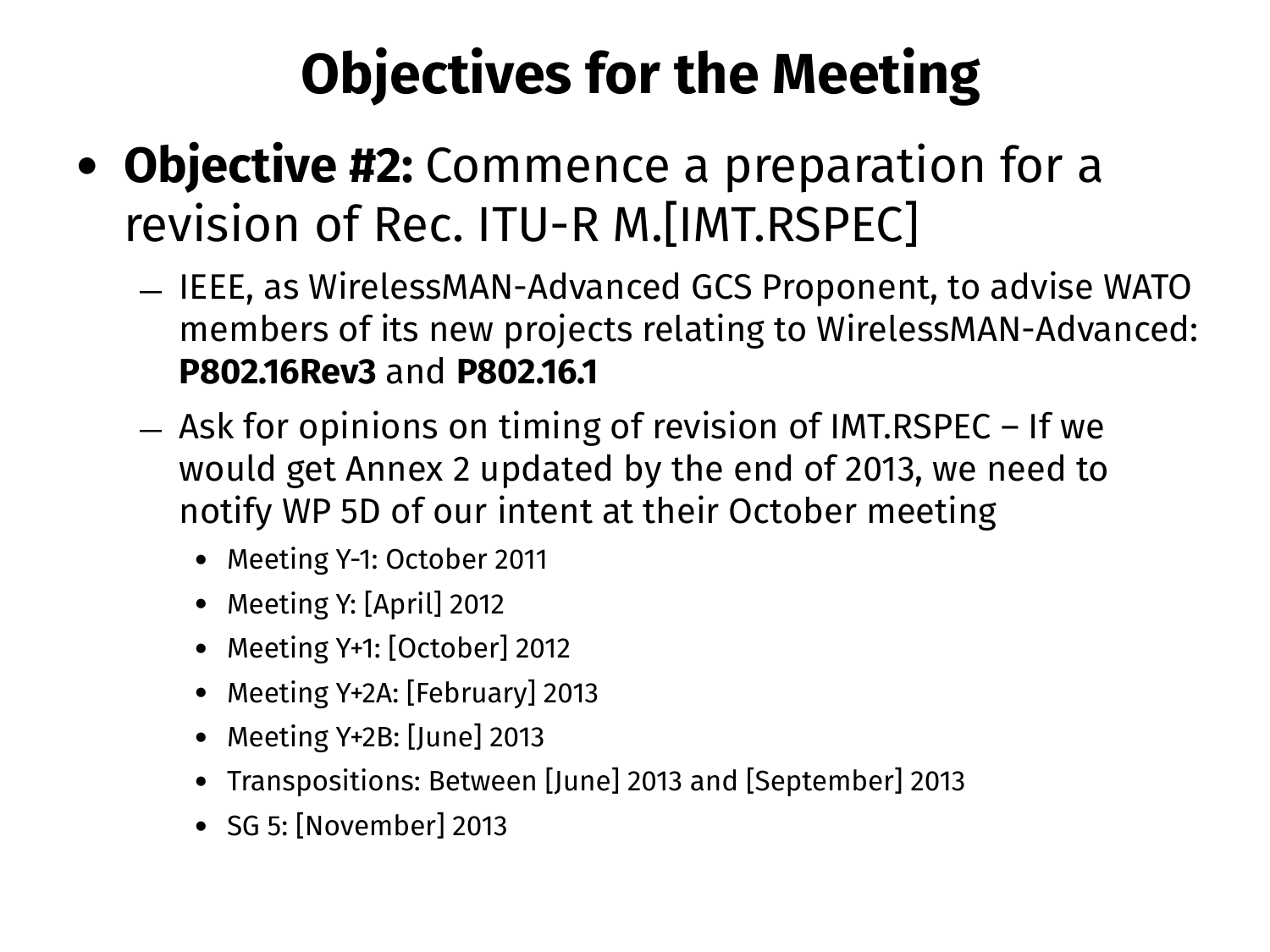

# Objectives for the Meeting
Objective #2: Commence a preparation for a revision of Rec. ITU-R M.[IMT.RSPEC]
IEEE, as WirelessMAN-Advanced GCS Proponent, to advise WATO members of its new projects relating to WirelessMAN-Advanced: P802.16Rev3 and P802.16.1
Ask for opinions on timing of revision of IMT.RSPEC – If we would get Annex 2 updated by the end of 2013, we need to notify WP 5D of our intent at their October meeting
Meeting Y-1: October 2011
Meeting Y: [April] 2012
Meeting Y+1: [October] 2012
Meeting Y+2A: [February] 2013
Meeting Y+2B: [June] 2013
Transpositions: Between [June] 2013 and [September] 2013
SG 5: [November] 2013